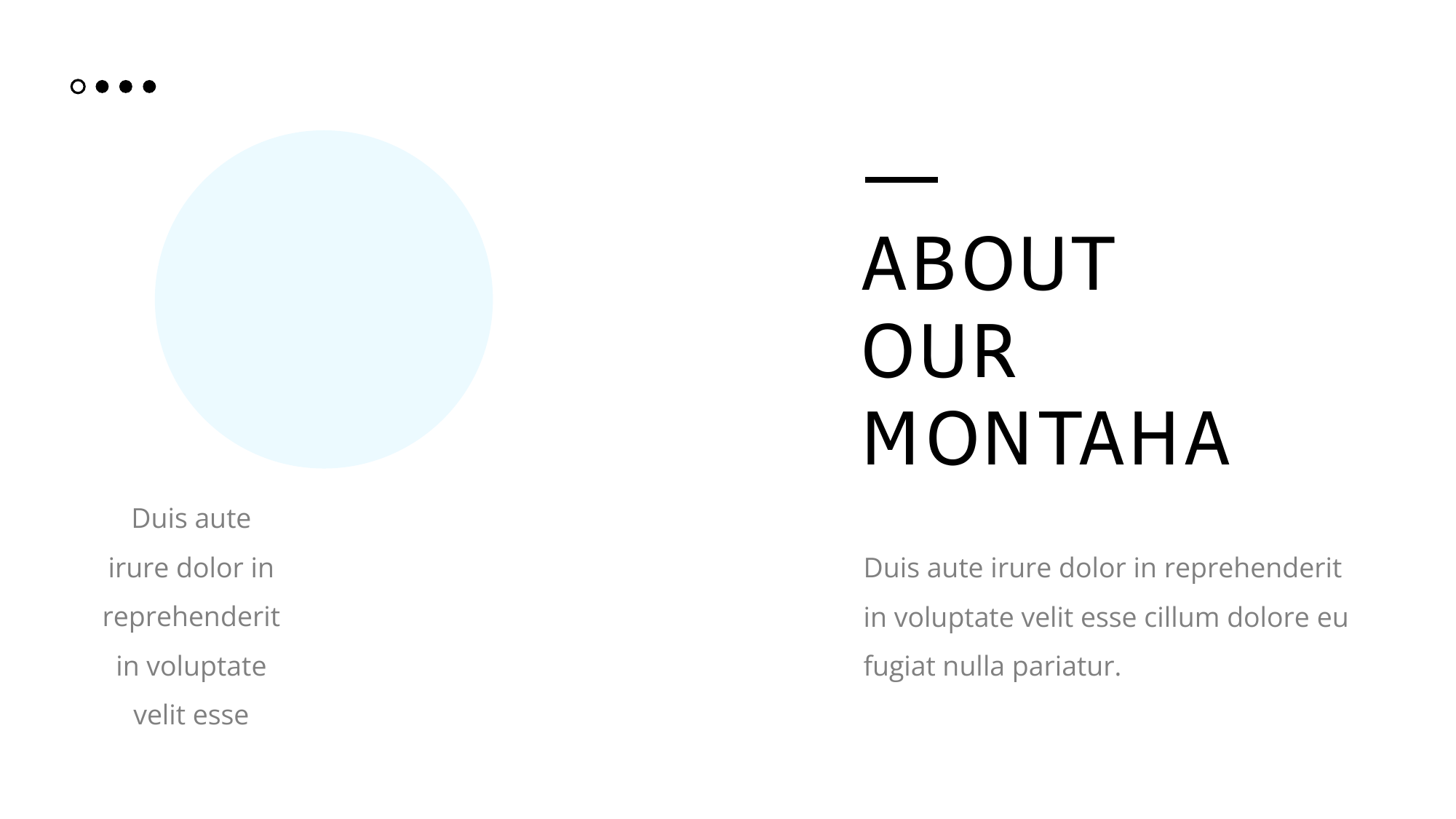

ABOUT OUR MONTAHA
Duis aute irure dolor in reprehenderit in voluptate velit esse
Duis aute irure dolor in reprehenderit in voluptate velit esse cillum dolore eu fugiat nulla pariatur.